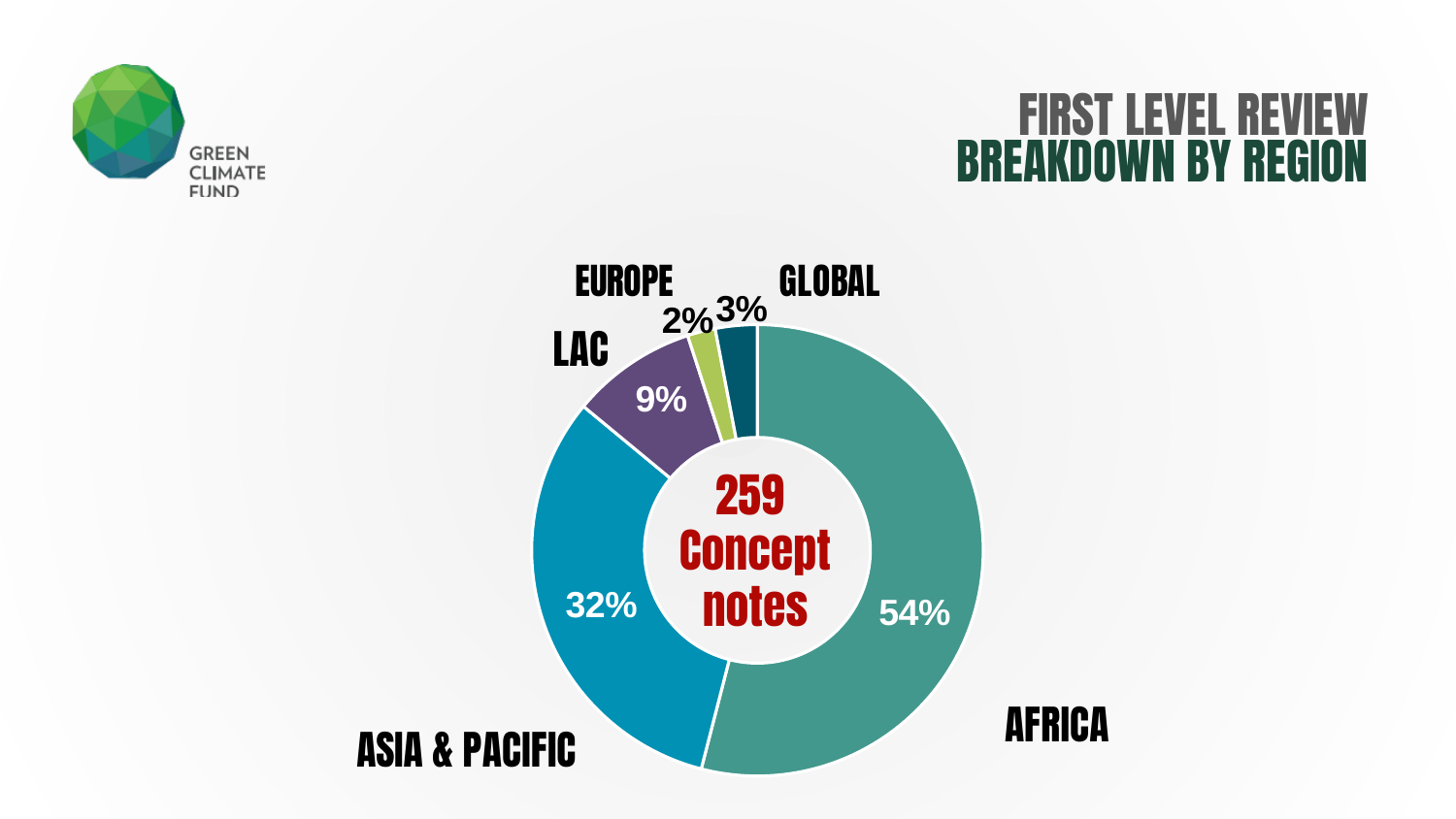

FIRST LEVEL REVIEW
BREAKDOWN BY REGION

### Chart

| Category | Total |
|---|---|
| Africa | 0.54 |
| Asia-Pacific | 0.32 |
| LAC & Caribbean | 0.09 |
| Europe | 0.02 |
| Global | 0.03 |
259
Concept notes